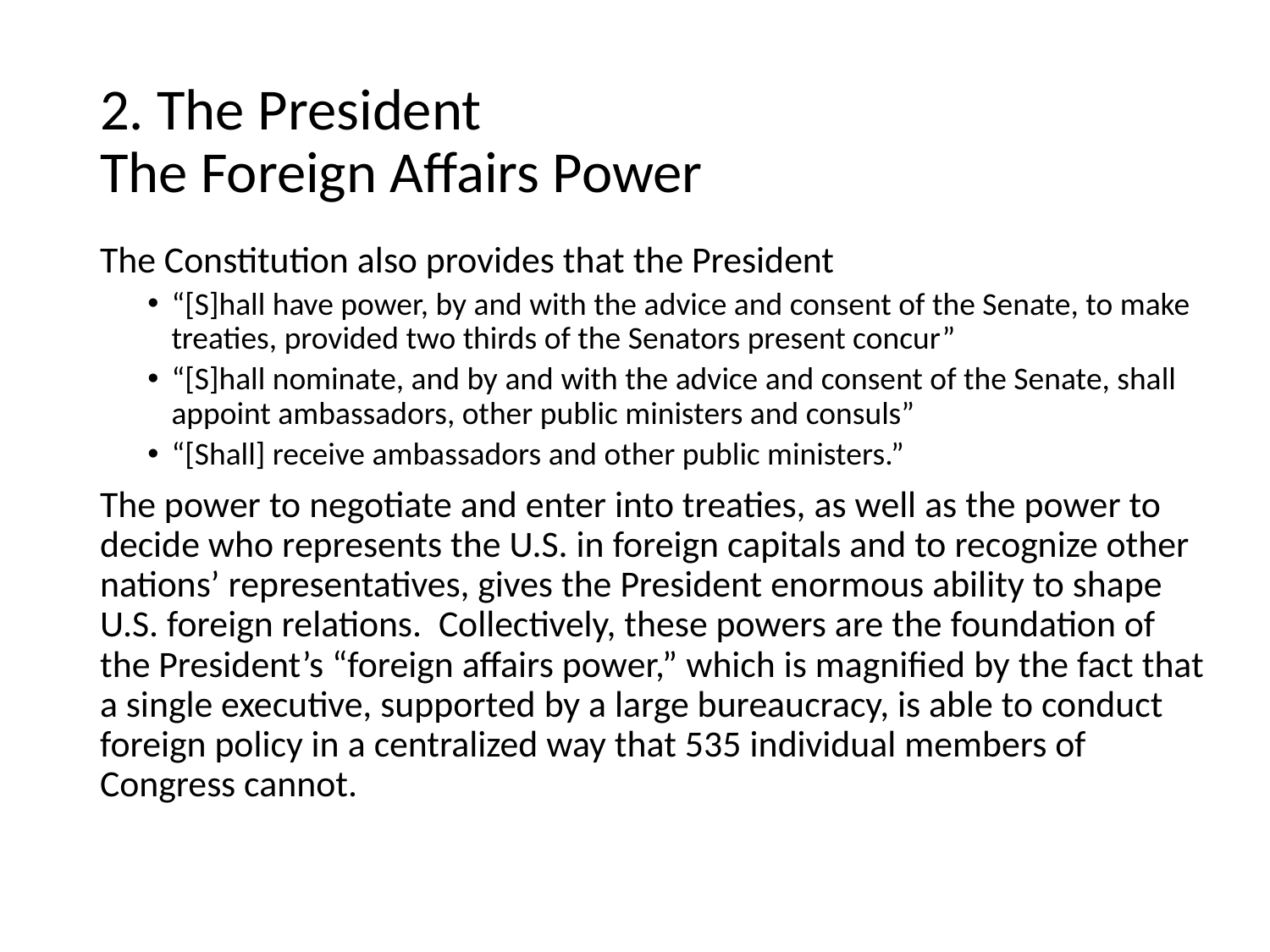

# 2. The President The Foreign Affairs Power
The Constitution also provides that the President
“[S]hall have power, by and with the advice and consent of the Senate, to make treaties, provided two thirds of the Senators present concur”
“[S]hall nominate, and by and with the advice and consent of the Senate, shall appoint ambassadors, other public ministers and consuls”
“[Shall] receive ambassadors and other public ministers.”
The power to negotiate and enter into treaties, as well as the power to decide who represents the U.S. in foreign capitals and to recognize other nations’ representatives, gives the President enormous ability to shape U.S. foreign relations.  Collectively, these powers are the foundation of the President’s “foreign affairs power,” which is magnified by the fact that a single executive, supported by a large bureaucracy, is able to conduct foreign policy in a centralized way that 535 individual members of Congress cannot.